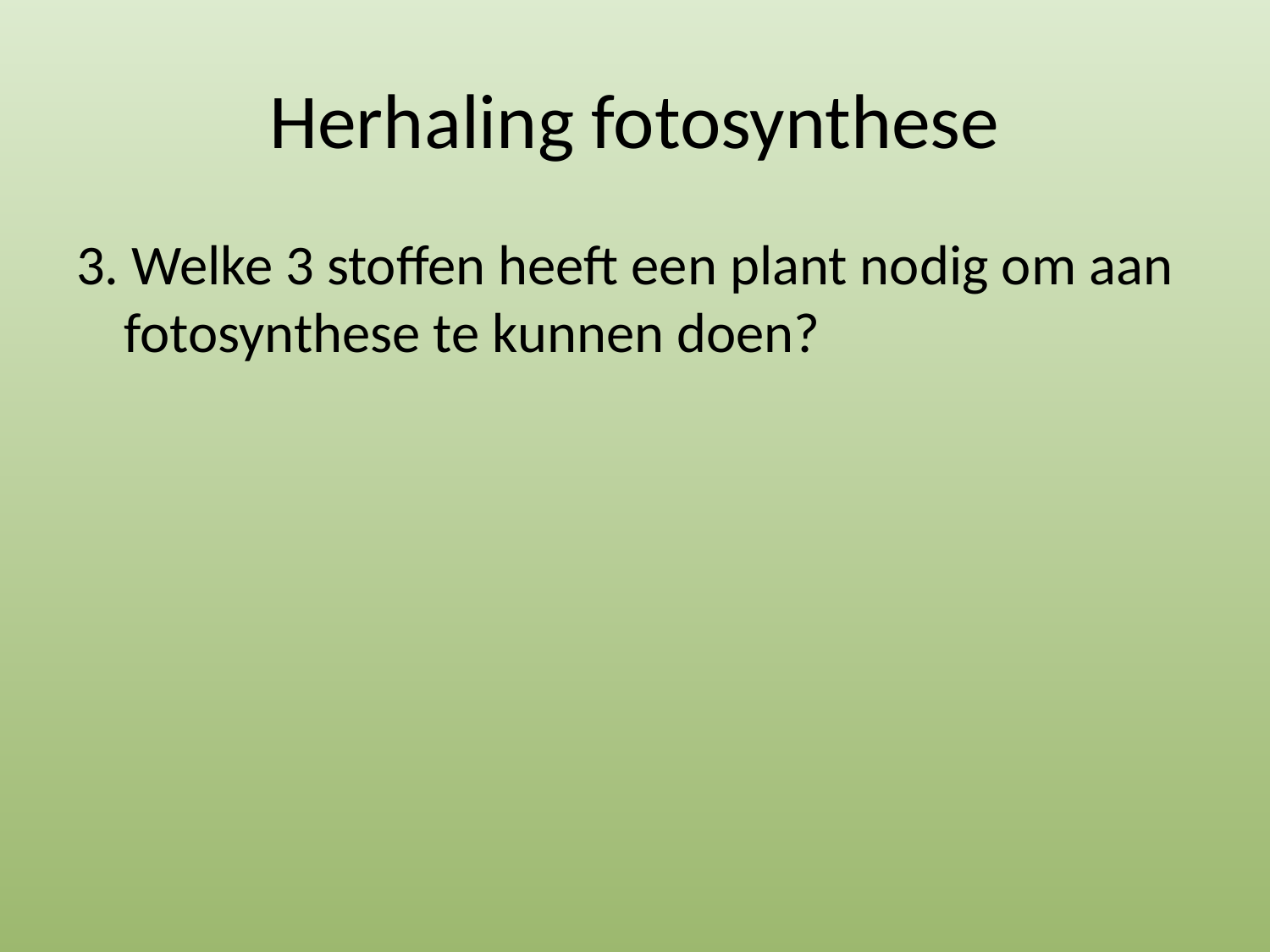

# Herhaling fotosynthese
3. Welke 3 stoffen heeft een plant nodig om aan fotosynthese te kunnen doen?